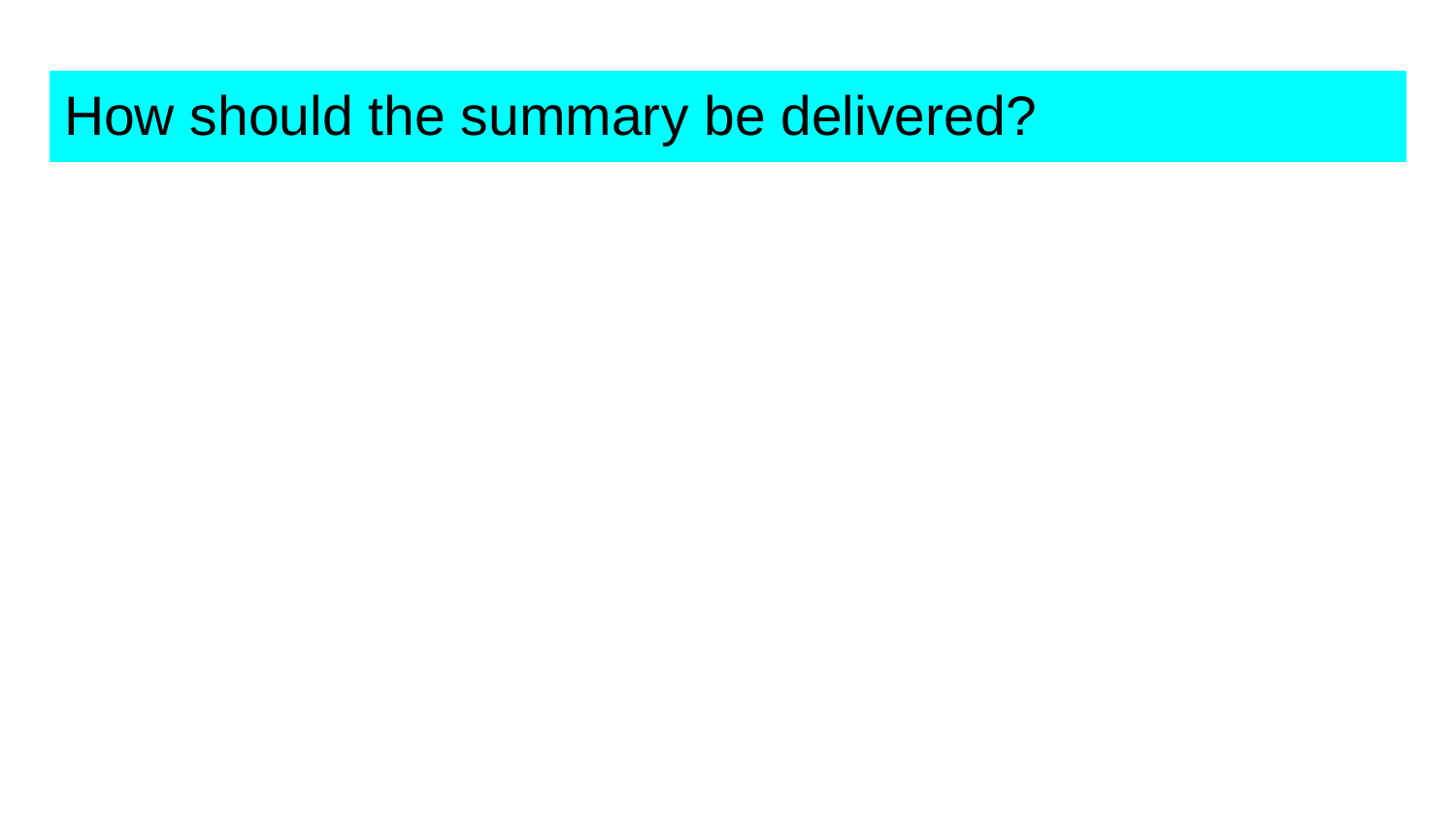

# How should the summary be delivered?